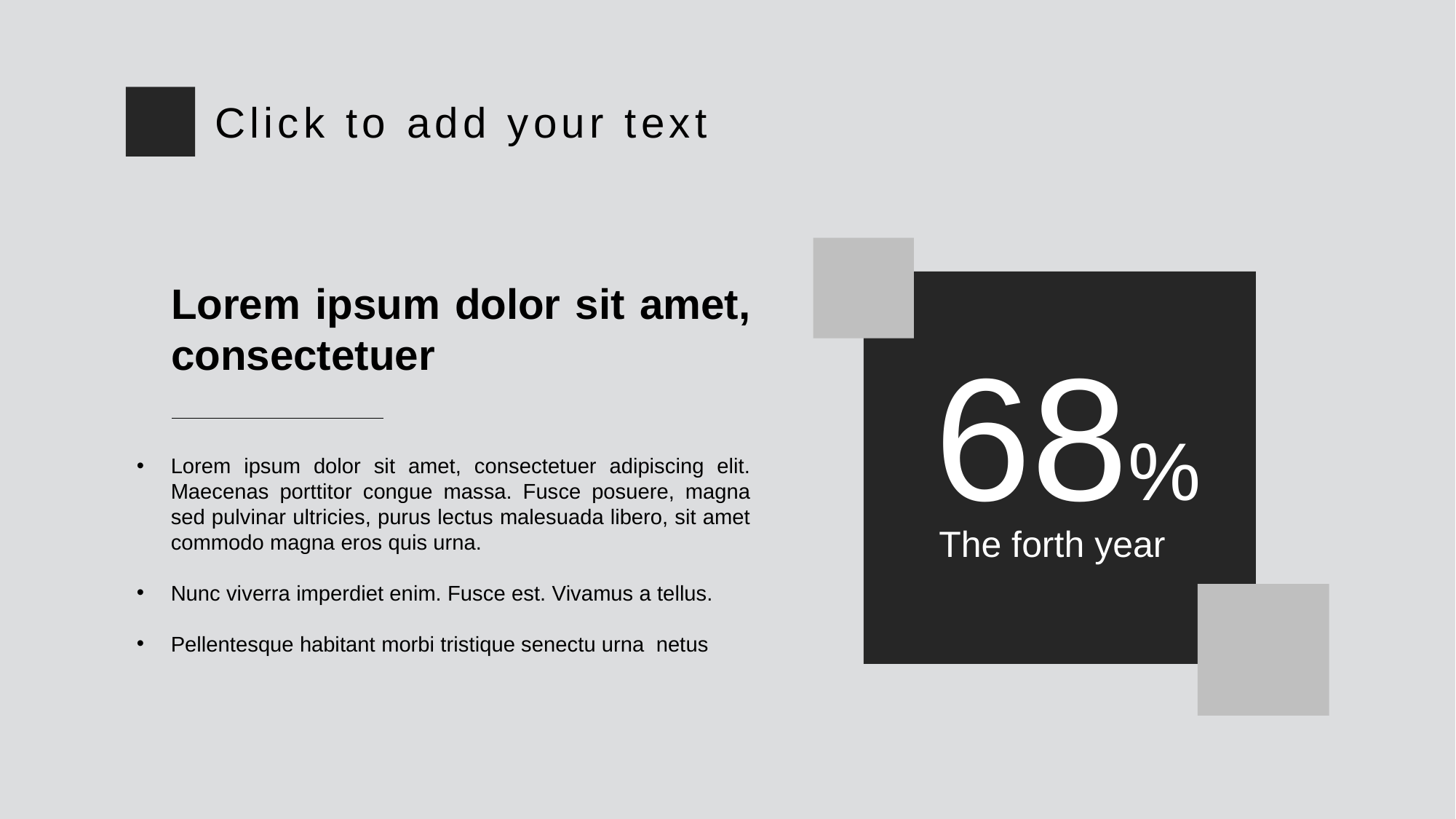

Click to add your text
e7d195523061f1c066b244f4f0640bbcf3715a5d8e4c1f9c0CC89F802DB1C6DCEED83B96BD2FE003EF101F1D2A7FDAC955EBEE173D2520FDFAE65A13FA12EC6F1609809A21EAC5BB0195E08AA6A710E6248429B268CDE7E0F88F10A96895837156FB42290AC6FF6844AC8D7BC66D84E1A375D7292B4D3C92710E9760418CBD08A66F9A20065CD769C6E57D7D5753DF6E

Lorem ipsum dolor sit amet, consectetuer

68%
Lorem ipsum dolor sit amet, consectetuer adipiscing elit. Maecenas porttitor congue massa. Fusce posuere, magna sed pulvinar ultricies, purus lectus malesuada libero, sit amet commodo magna eros quis urna.

Nunc viverra imperdiet enim. Fusce est. Vivamus a tellus.

Pellentesque habitant morbi tristique senectu urna  netus
The forth year